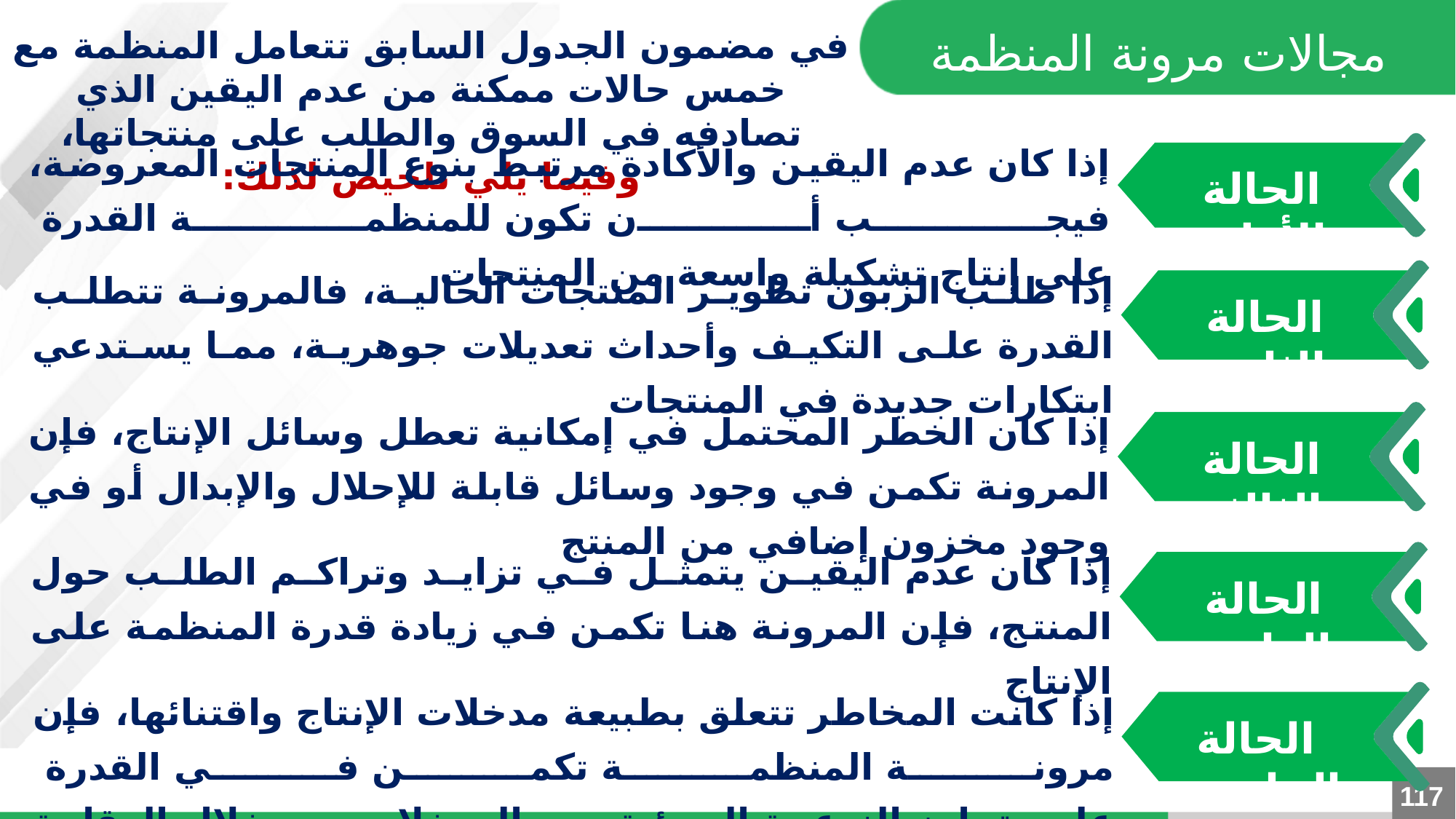

في مضمون الجدول السابق تتعامل المنظمة مع خمس حالات ممكنة من عدم اليقين الذي تصادفه في السوق والطلب على منتجاتها، وفيما يلي تلخيص لذلك:
مجالات مرونة المنظمة
إذا كان عدم اليقين والأكادة مرتبط بنوع المنتجات المعروضة، فيجب أن تكون للمنظمة القدرة
على إنتاج تشكيلة واسعة من المنتجات

الحالة الأولى
إذا طلب الزبون تطوير المنتجات الحالية، فالمرونة تتطلب القدرة على التكيف وأحداث تعديلات جوهرية، مما يستدعي ابتكارات جديدة في المنتجات

الحالة الثانية
إذا كان الخطر المحتمل في إمكانية تعطل وسائل الإنتاج، فإن المرونة تكمن في وجود وسائل قابلة للإحلال والإبدال أو في وجود مخزون إضافي من المنتج

الحالة الثالثة
إذا كان عدم اليقين يتمثل في تزايد وتراكم الطلب حول المنتج، فإن المرونة هنا تكمن في زيادة قدرة المنظمة على الإنتاج

الحالة الرابعة
إذا كانت المخاطر تتعلق بطبيعة مدخلات الإنتاج واقتنائها، فإن مرونة المنظمة تكمن في القدرة
على تجاوز النوعية الرديئة من المدخلات من خلال الرقابة على جودة المدخلات لدى الموردين مثلا

الحالة الخامسة
117